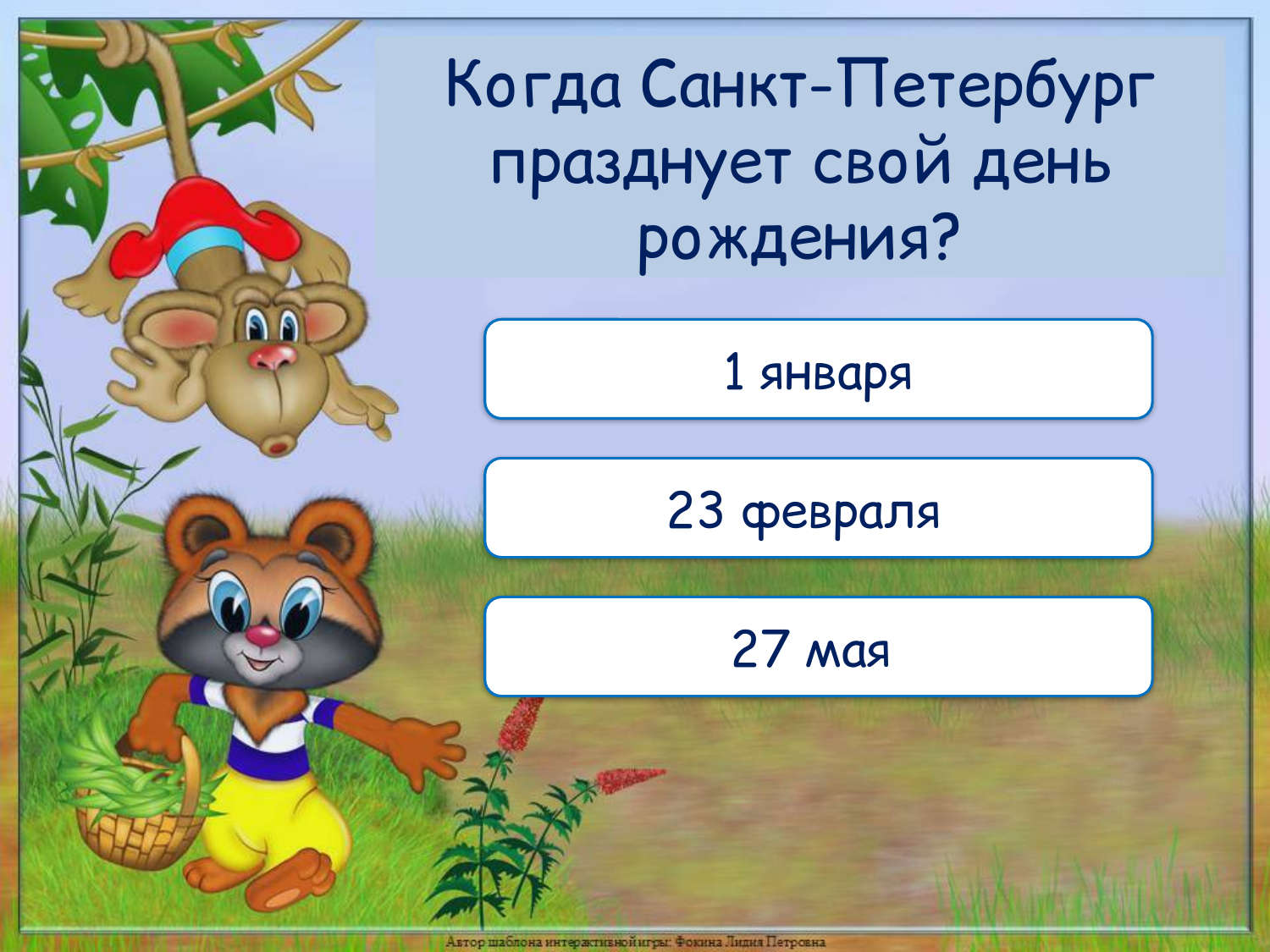

Когда Санкт-Петербург празднует свой день рождения?
1 января
23 февраля
27 мая